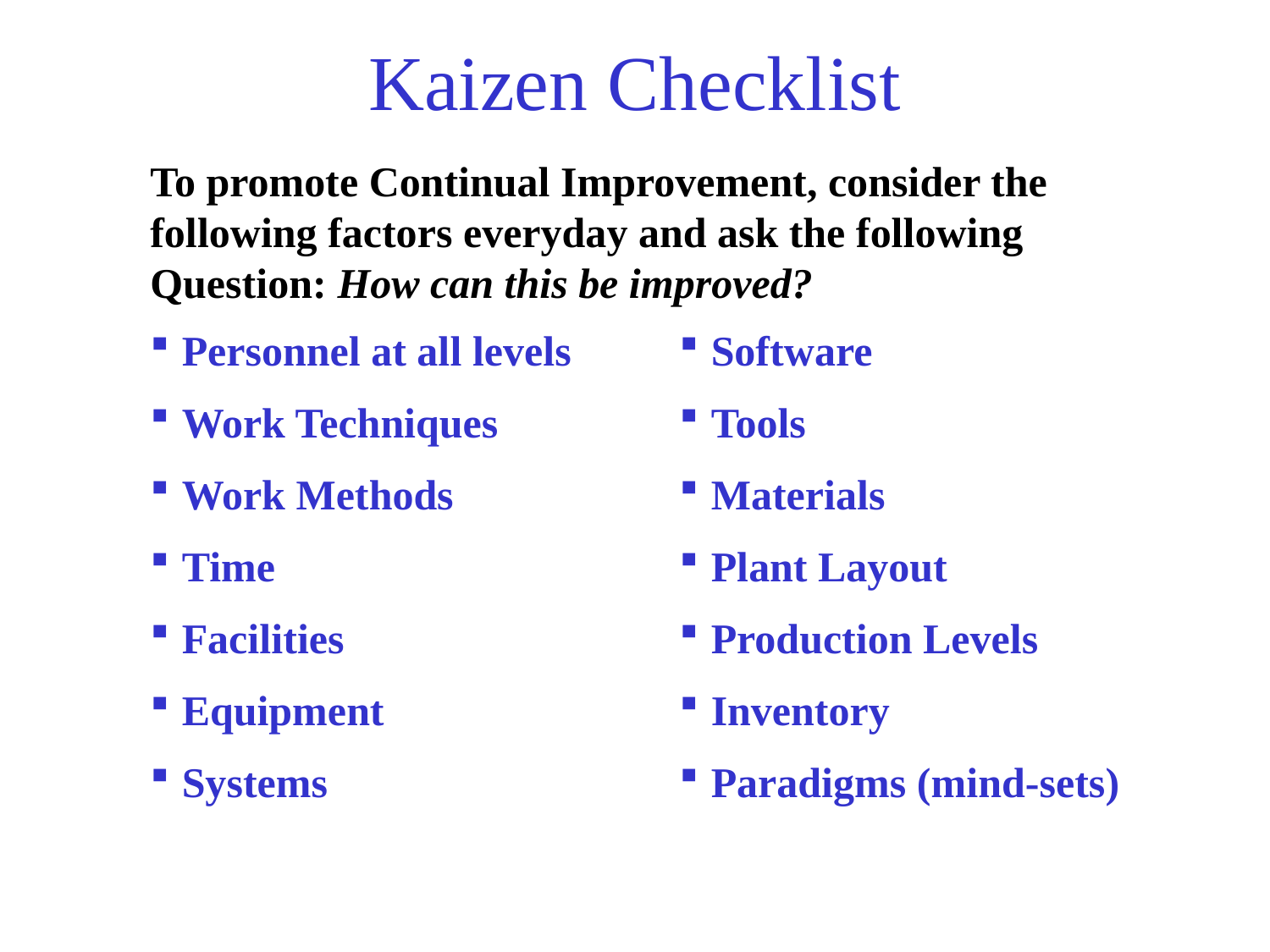

# Kaizen Checklist
To promote Continual Improvement, consider the following factors everyday and ask the following Question: How can this be improved?
Personnel at all levels
Work Techniques
Work Methods
Time
Facilities
Equipment
Systems
Software
Tools
Materials
Plant Layout
Production Levels
Inventory
Paradigms (mind-sets)